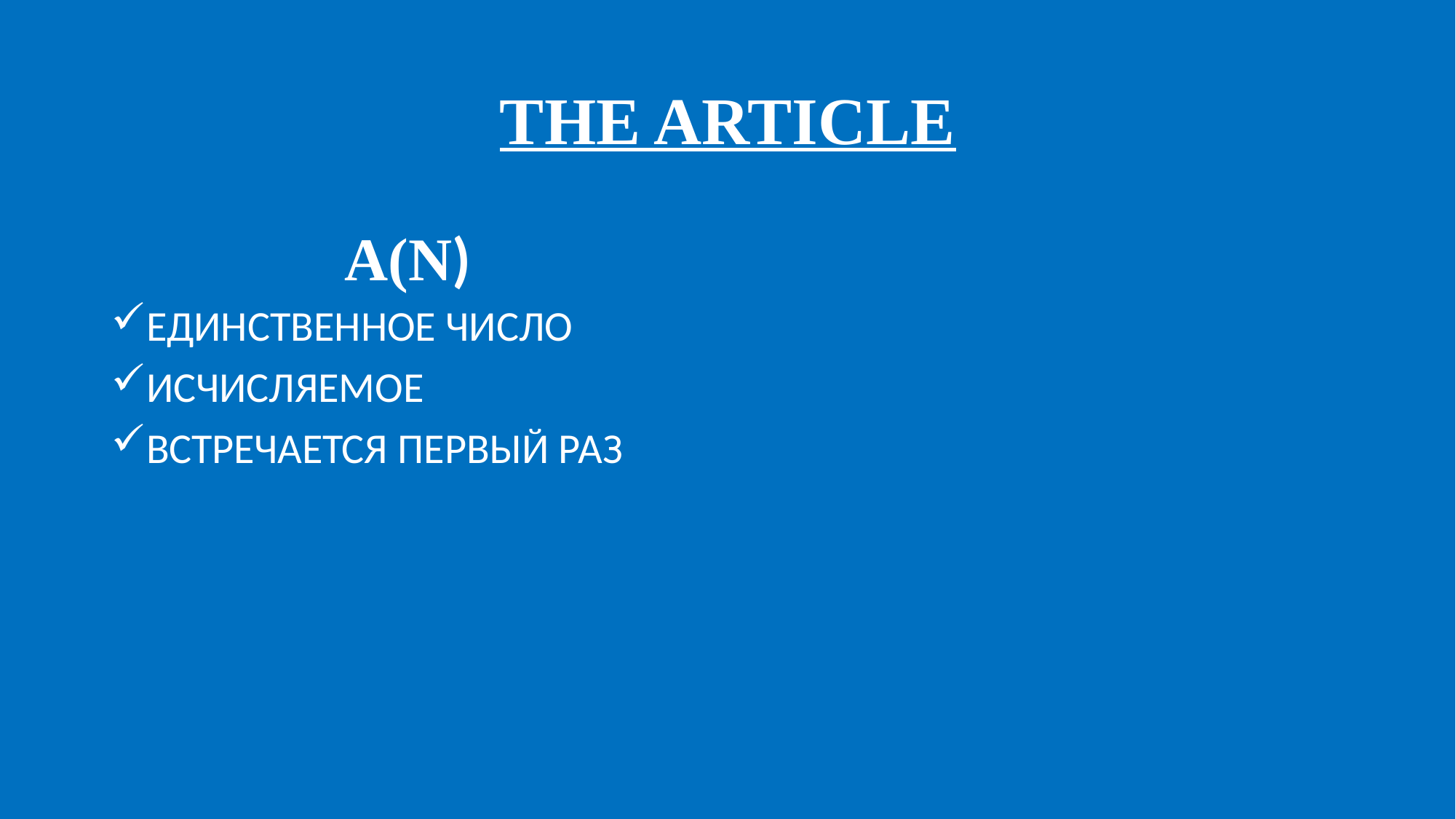

# THE ARTICLE
A(N)

ЕДИНСТВЕННОЕ ЧИСЛО
ИСЧИСЛЯЕМОЕ
ВСТРЕЧАЕТСЯ ПЕРВЫЙ РАЗ